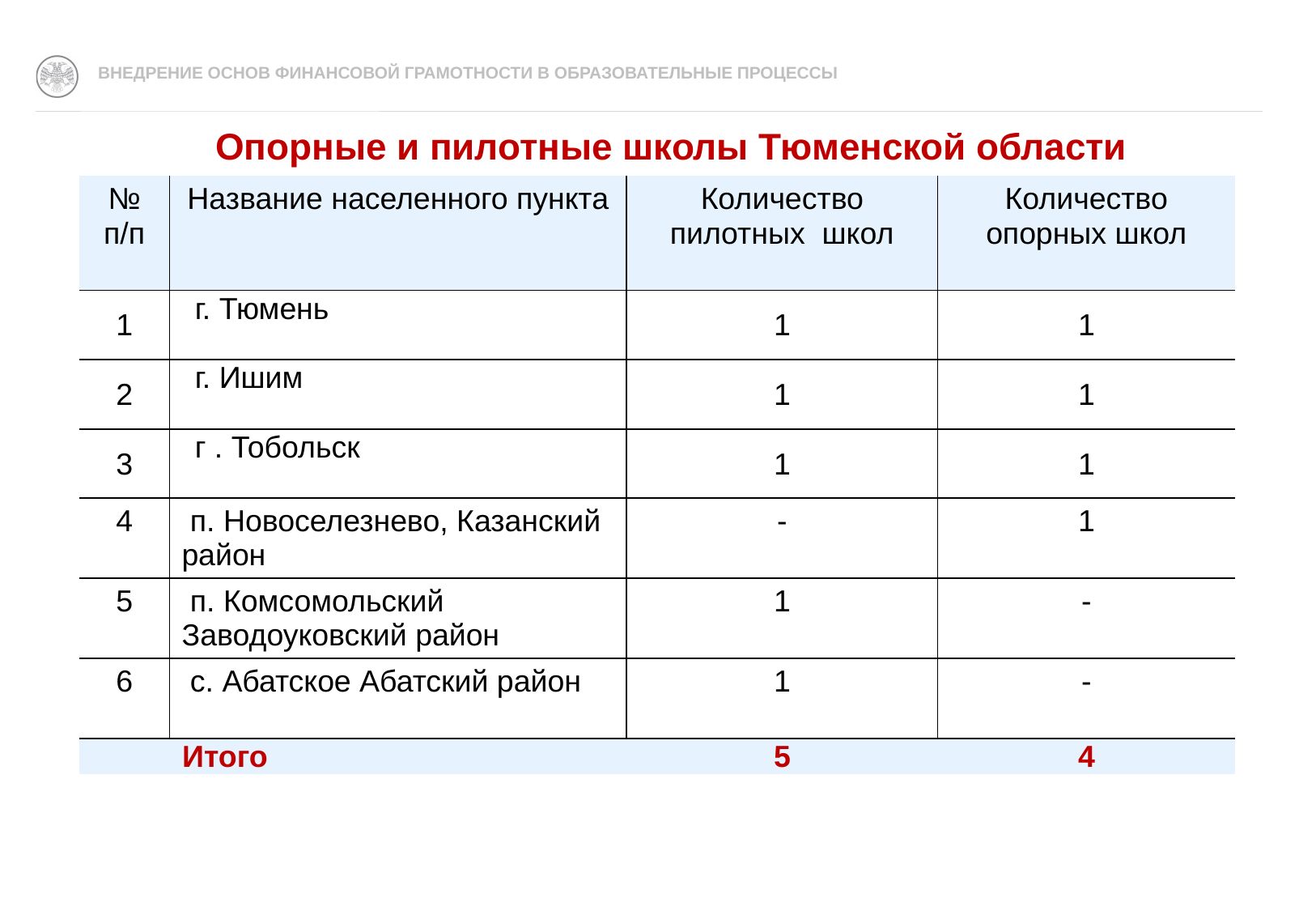

ВНЕДРЕНИЕ ОСНОВ ФИНАНСОВОЙ ГРАМОТНОСТИ В ОБРАЗОВАТЕЛЬНЫЕ ПРОЦЕССЫ

# Опорные и пилотные школы Тюменской области
| № п/п | Название населенного пункта | Количество пилотных школ | Количество опорных школ |
| --- | --- | --- | --- |
| 1 | г. Тюмень | 1 | 1 |
| 2 | г. Ишим | 1 | 1 |
| 3 | г . Тобольск | 1 | 1 |
| 4 | п. Новоселезнево, Казанский район | - | 1 |
| 5 | п. Комсомольский Заводоуковский район | 1 | - |
| 6 | с. Абатское Абатский район | 1 | - |
| Итого |  | 5 | 4 |